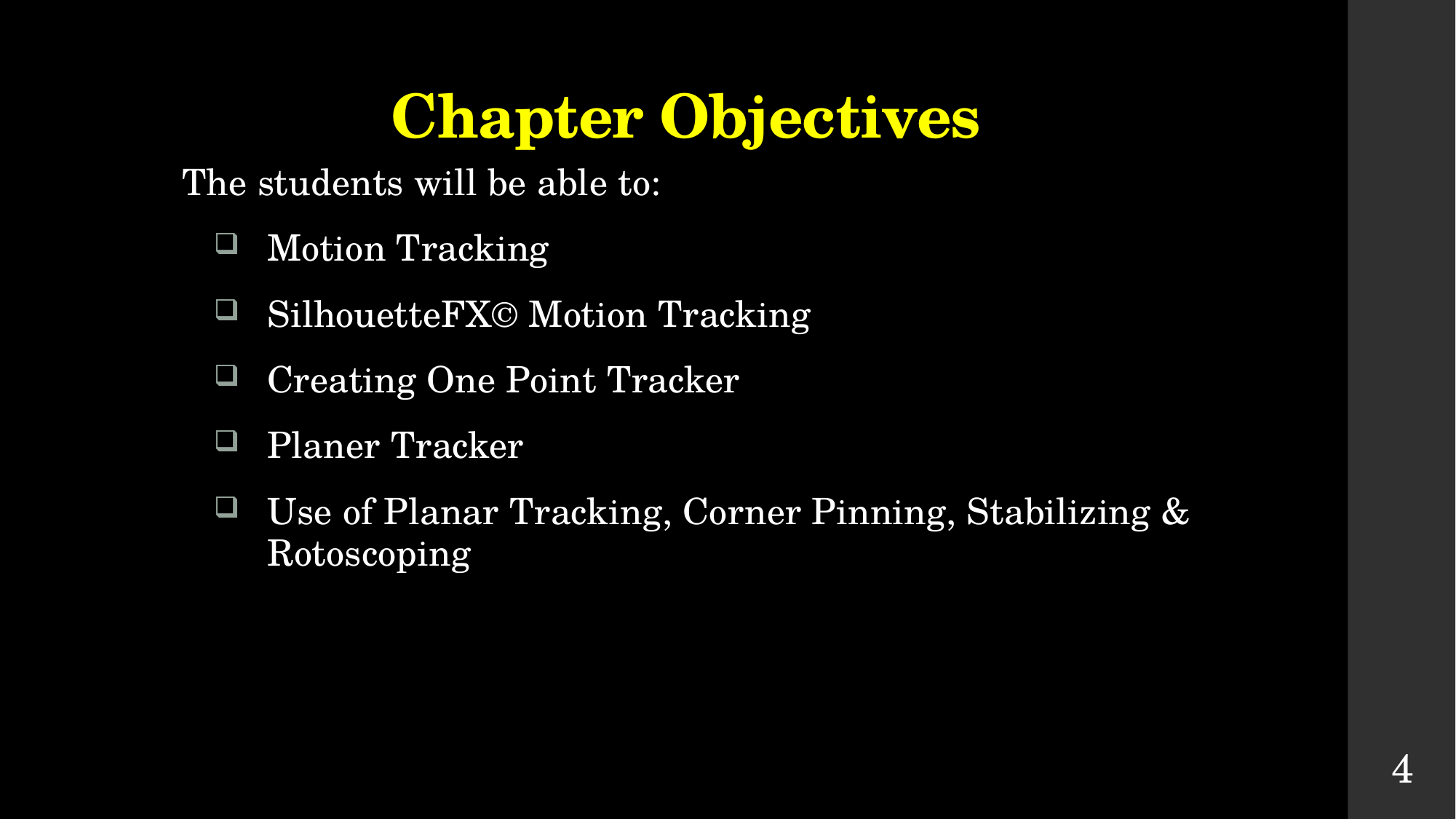

# Chapter Objectives
The students will be able to:
Motion Tracking
SilhouetteFX© Motion Tracking
Creating One Point Tracker
Planer Tracker
Use of Planar Tracking, Corner Pinning, Stabilizing & Rotoscoping
4